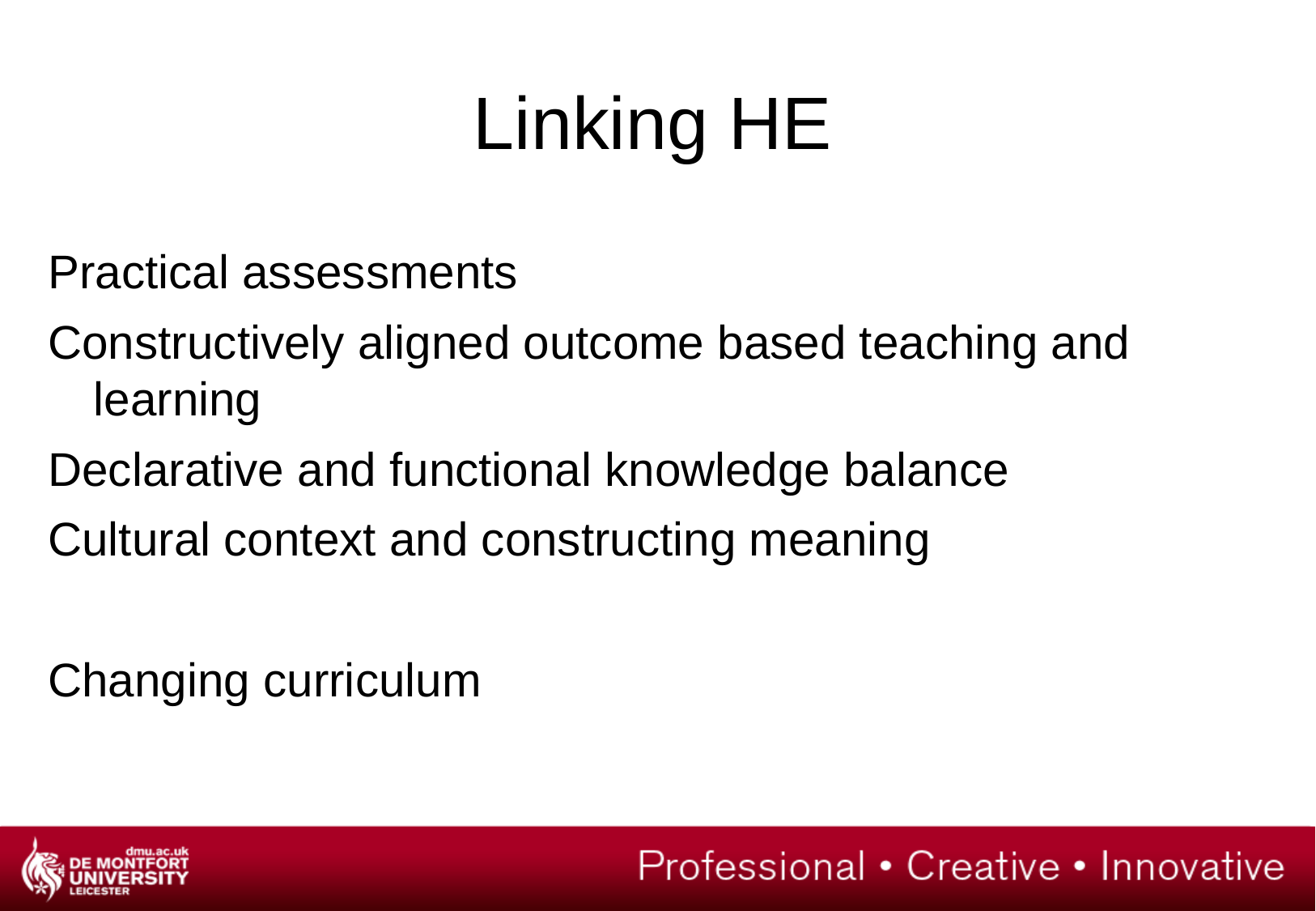

# Linking HE
Practical assessments
Constructively aligned outcome based teaching and learning
Declarative and functional knowledge balance
Cultural context and constructing meaning

Changing curriculum